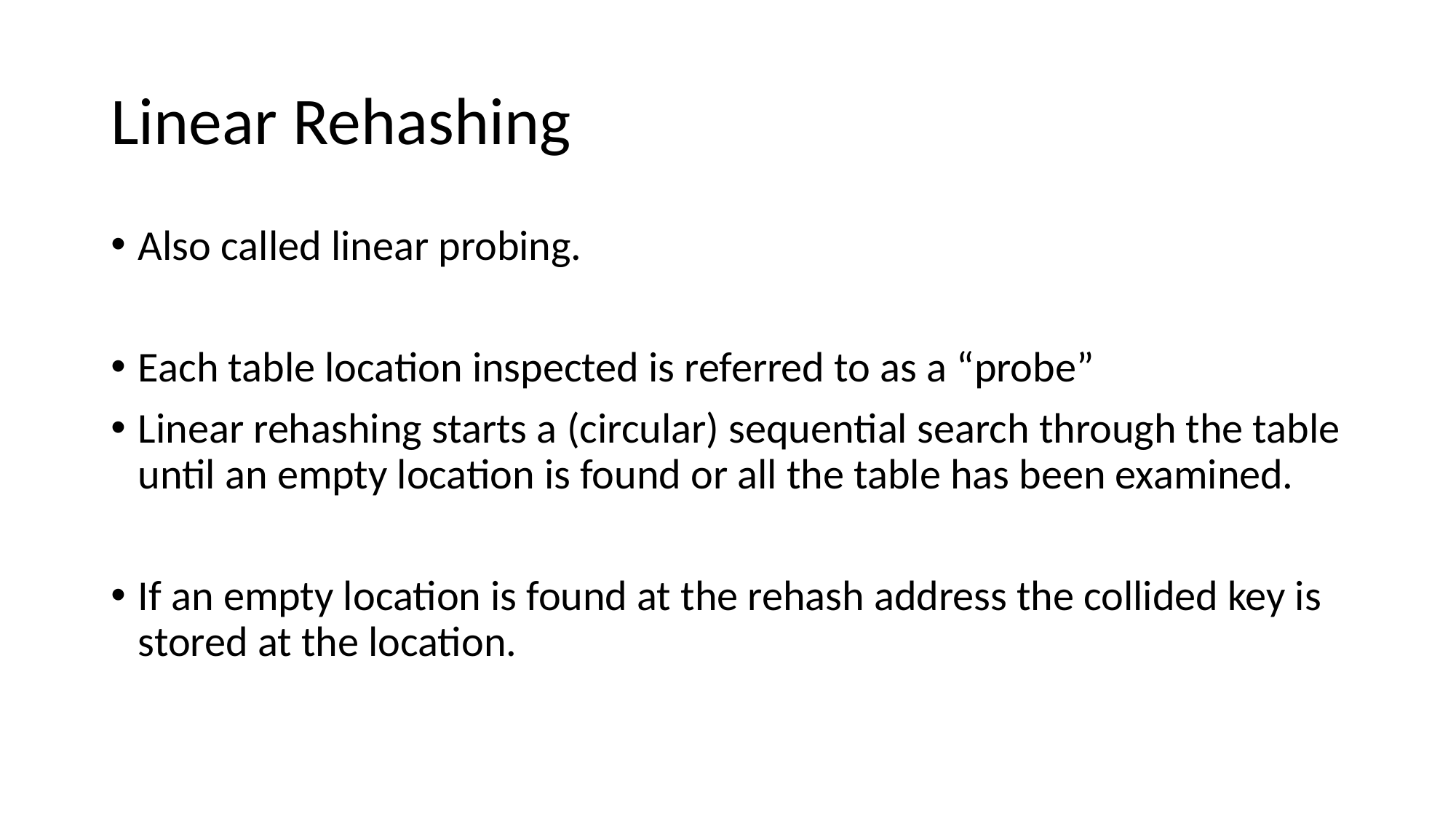

# Linear Rehashing
Also called linear probing.

Each table location inspected is referred to as a “probe”
Linear rehashing starts a (circular) sequential search through the table until an empty location is found or all the table has been examined.

If an empty location is found at the rehash address the collided key is stored at the location.